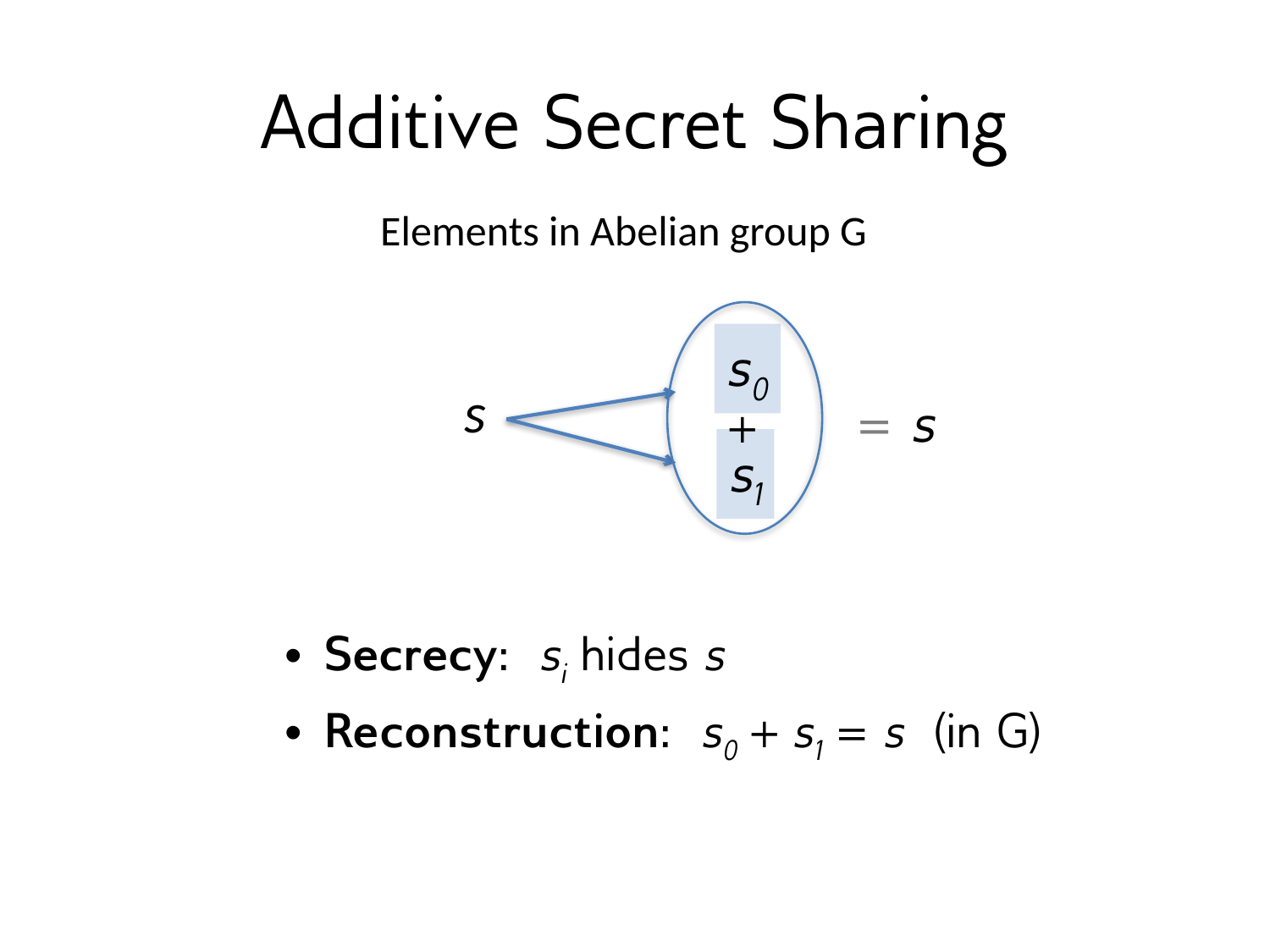

# Additive Secret Sharing
Elements in Abelian group G

=  s
+
s0
s1
s
Efficiency:  |si| ~ s
Secrecy:  si hides s
Reconstruction:  s0 + s1 = s  (in G)
Note: For this talk, consider passive adversaries